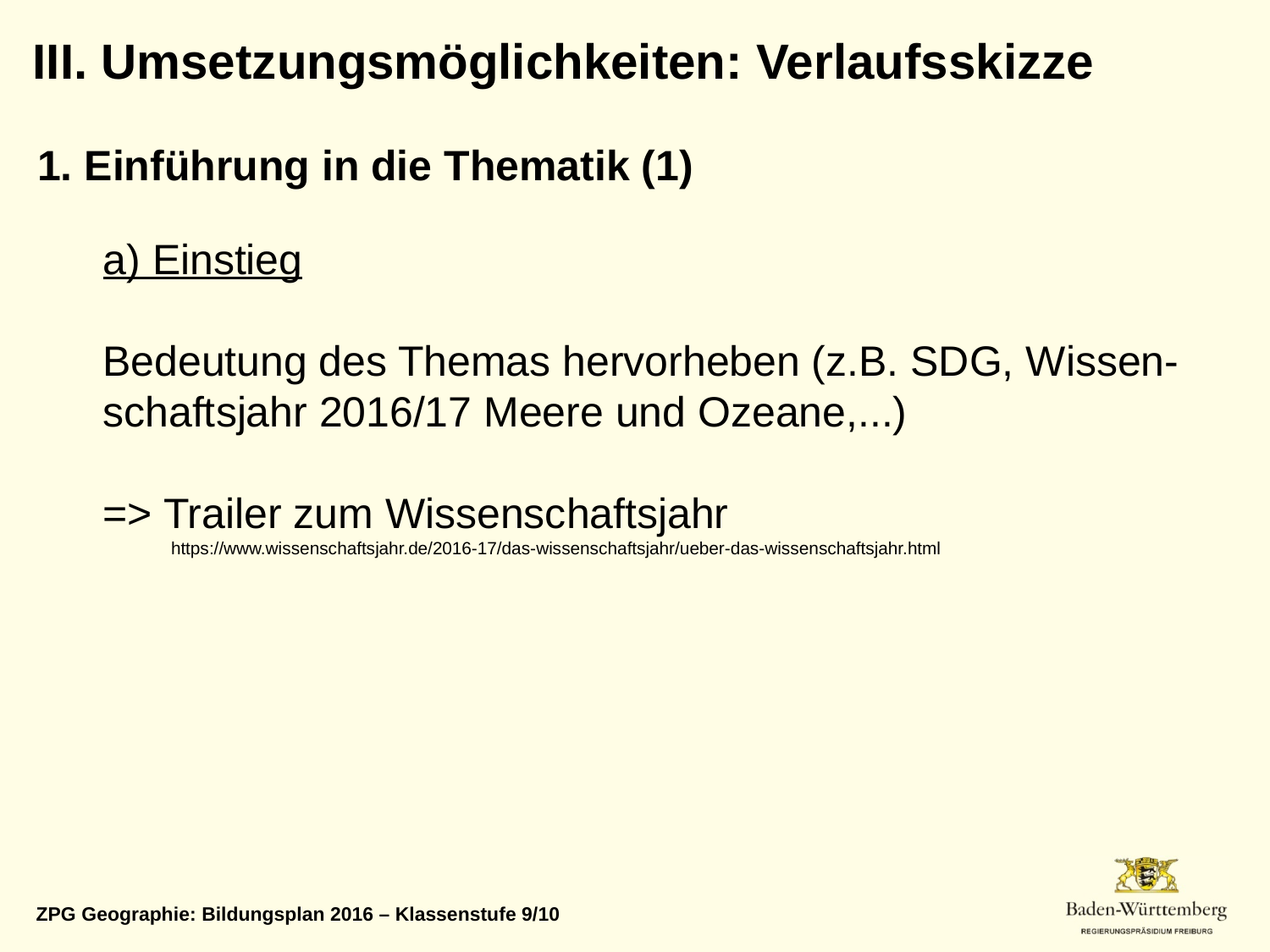

III. Umsetzungsmöglichkeiten: Verlaufsskizze
1. Einführung in die Thematik (1)
a) Einstieg

Bedeutung des Themas hervorheben (z.B. SDG, Wissen-
schaftsjahr 2016/17 Meere und Ozeane,...)

=> Trailer zum Wissenschaftsjahr
              https://www.wissenschaftsjahr.de/2016-17/das-wissenschaftsjahr/ueber-das-wissenschaftsjahr.html